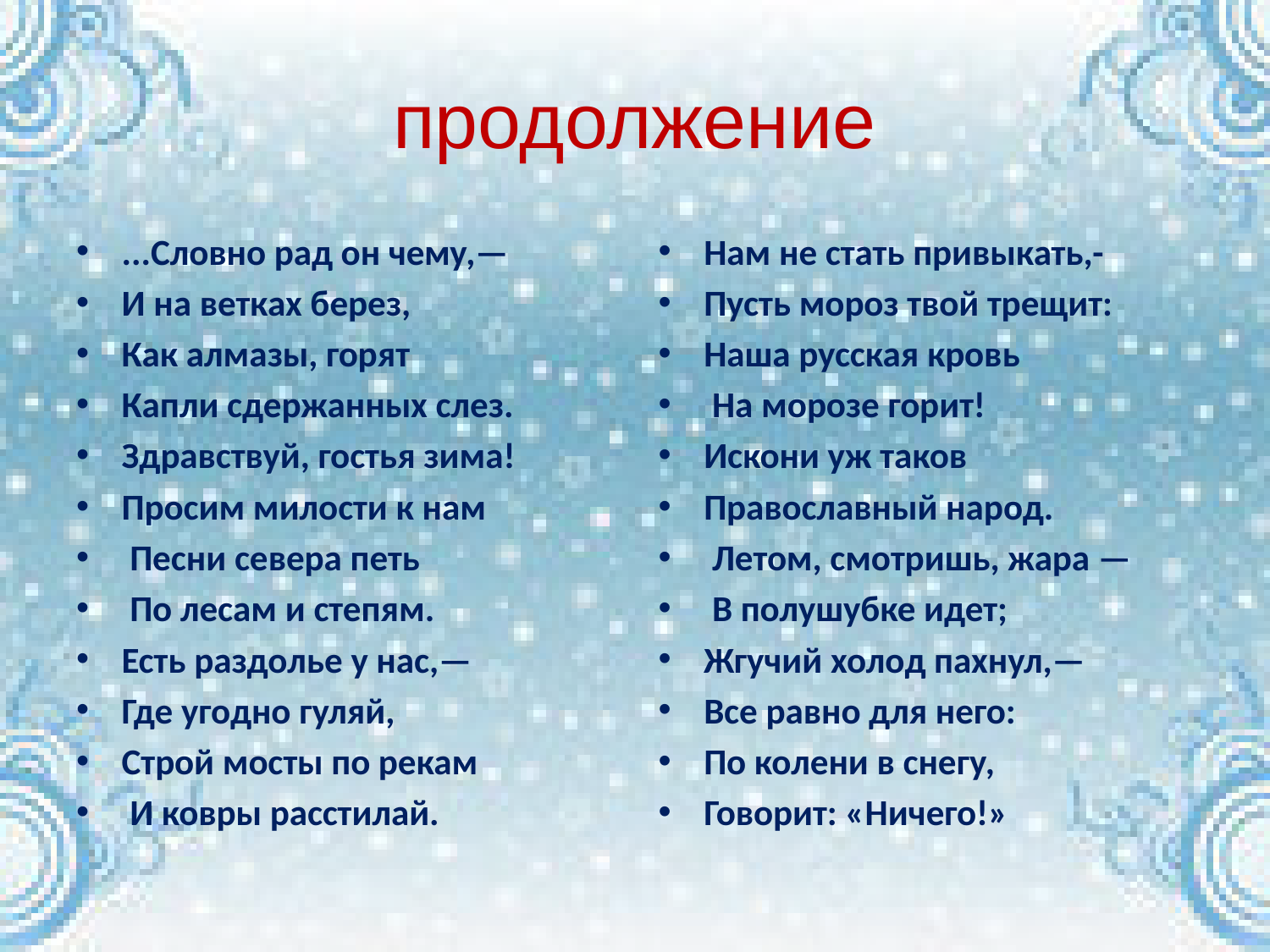

# продолжение
...Словно рад он чему,—
И на ветках берез,
Как алмазы, горят
Капли сдержанных слез.
Здравствуй, гостья зима!
Просим милости к нам
 Песни севера петь
 По лесам и степям.
Есть раздолье у нас,—
Где угодно гуляй,
Строй мосты по рекам
 И ковры расстилай.

Нам не стать привыкать,-
Пусть мороз твой трещит:
Наша русская кровь
 На морозе горит!
Искони уж таков
Православный народ.
 Летом, смотришь, жара —
 В полушубке идет;
Жгучий холод пахнул,—
Все равно для него:
По колени в снегу,
Говорит: «Ничего!»